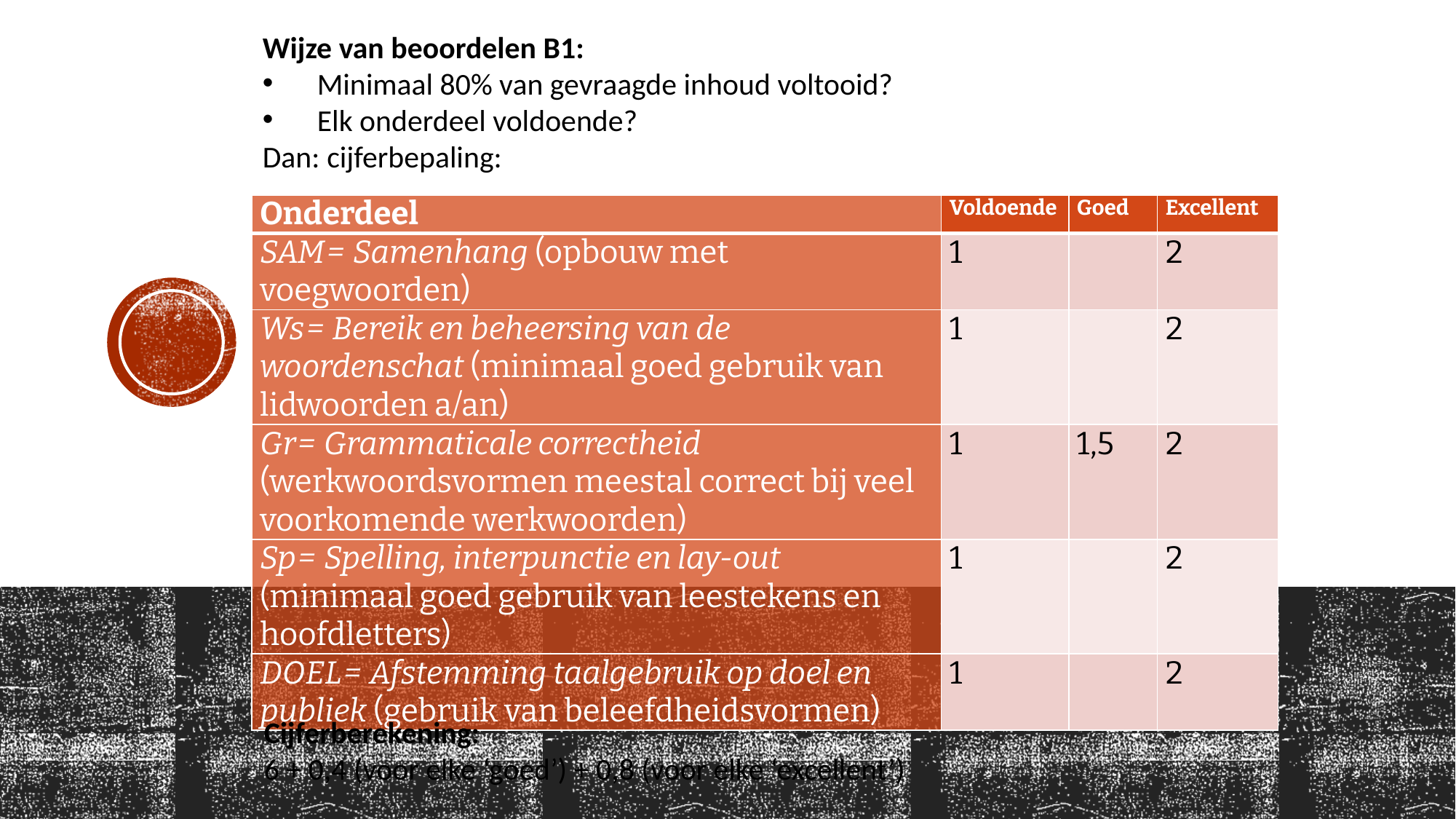

# Wijze van beoordelen B1:
Minimaal 80% van gevraagde inhoud voltooid?
Elk onderdeel voldoende?
Dan: cijferbepaling:
| Onderdeel | Voldoende | Goed | Excellent |
| --- | --- | --- | --- |
| SAM= Samenhang (opbouw met voegwoorden) | 1 |  | 2 |
| Ws= Bereik en beheersing van de woordenschat (minimaal goed gebruik van lidwoorden a/an) | 1 |  | 2 |
| Gr= Grammaticale correctheid (werkwoordsvormen meestal correct bij veel voorkomende werkwoorden) | 1 | 1,5 | 2 |
| Sp= Spelling, interpunctie en lay-out (minimaal goed gebruik van leestekens en hoofdletters) | 1 |  | 2 |
| DOEL= Afstemming taalgebruik op doel en publiek (gebruik van beleefdheidsvormen) | 1 |  | 2 |
Cijferberekening:
6 + 0,4 (voor elke ‘goed’) + 0,8 (voor elke ‘excellent’)